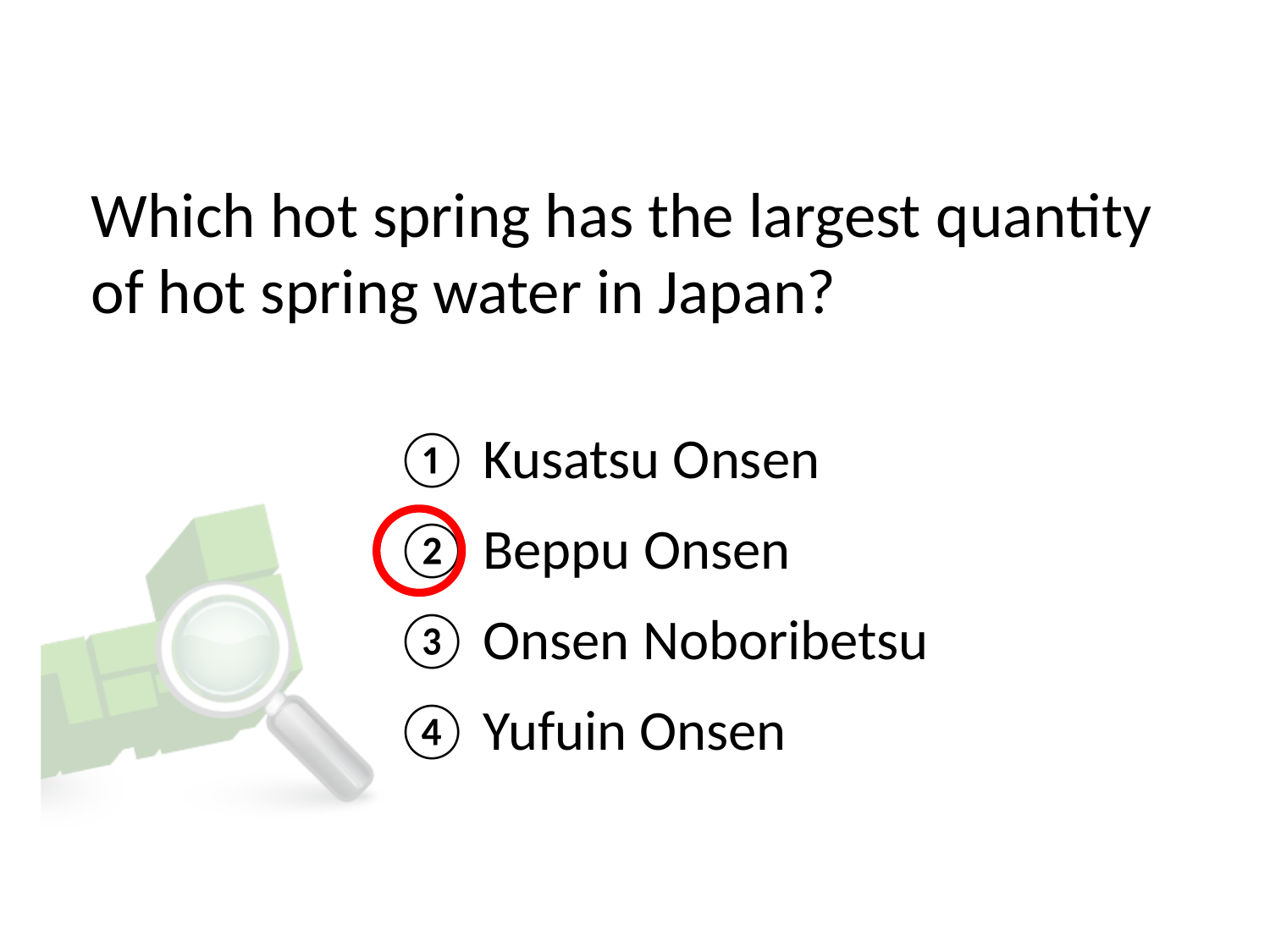

# Which hot spring has the largest quantity of hot spring water in Japan?
① Kusatsu Onsen
② Beppu Onsen
③ Onsen Noboribetsu
④ Yufuin Onsen